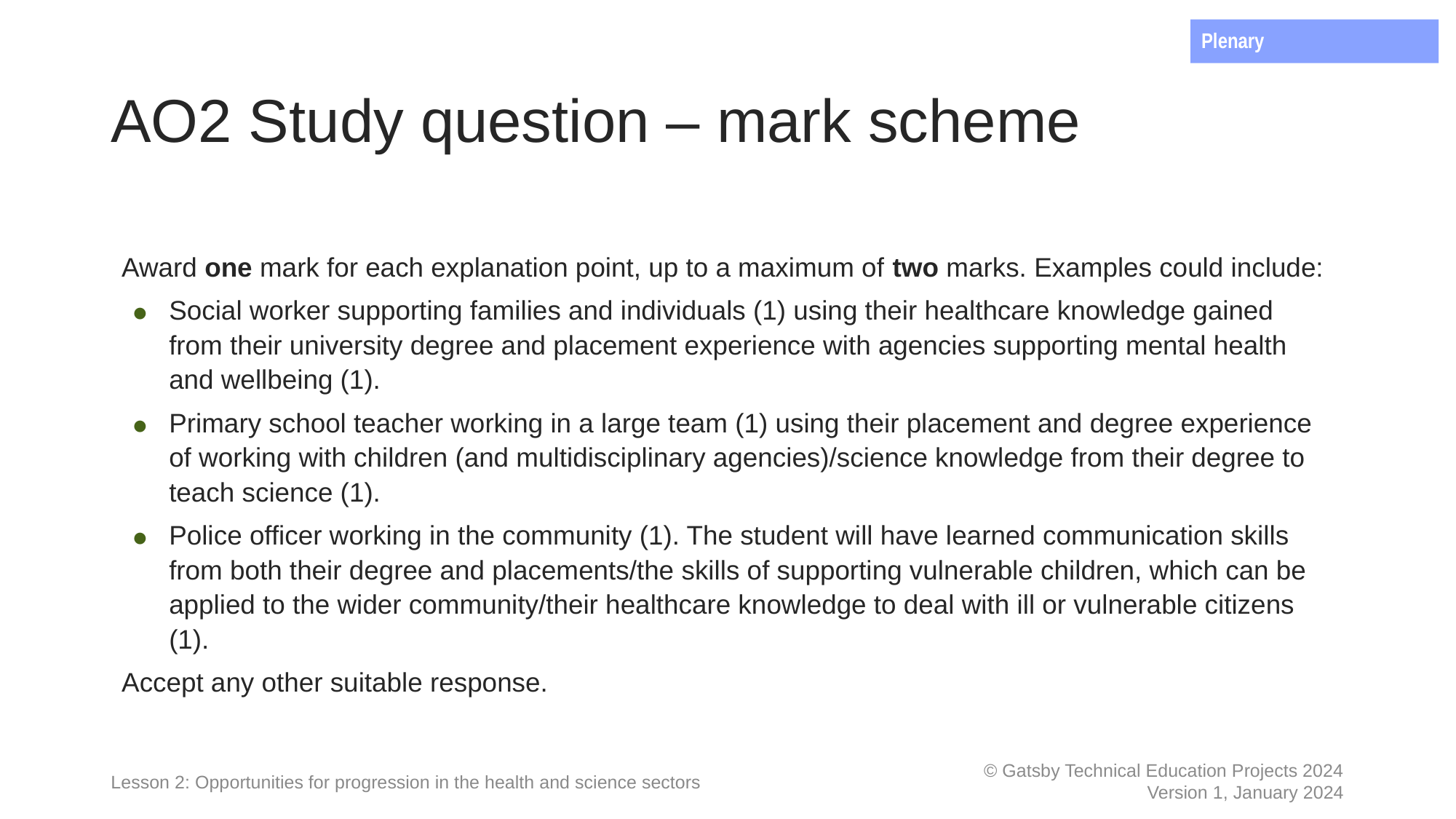

Plenary
# AO2 Study question – mark scheme
Award one mark for each explanation point, up to a maximum of two marks. Examples could include:
Social worker supporting families and individuals (1) using their healthcare knowledge gained from their university degree and placement experience with agencies supporting mental health and wellbeing (1).
Primary school teacher working in a large team (1) using their placement and degree experience of working with children (and multidisciplinary agencies)/science knowledge from their degree to teach science (1).
Police officer working in the community (1). The student will have learned communication skills from both their degree and placements/the skills of supporting vulnerable children, which can be applied to the wider community/their healthcare knowledge to deal with ill or vulnerable citizens (1).
Accept any other suitable response.
Lesson 2: Opportunities for progression in the health and science sectors